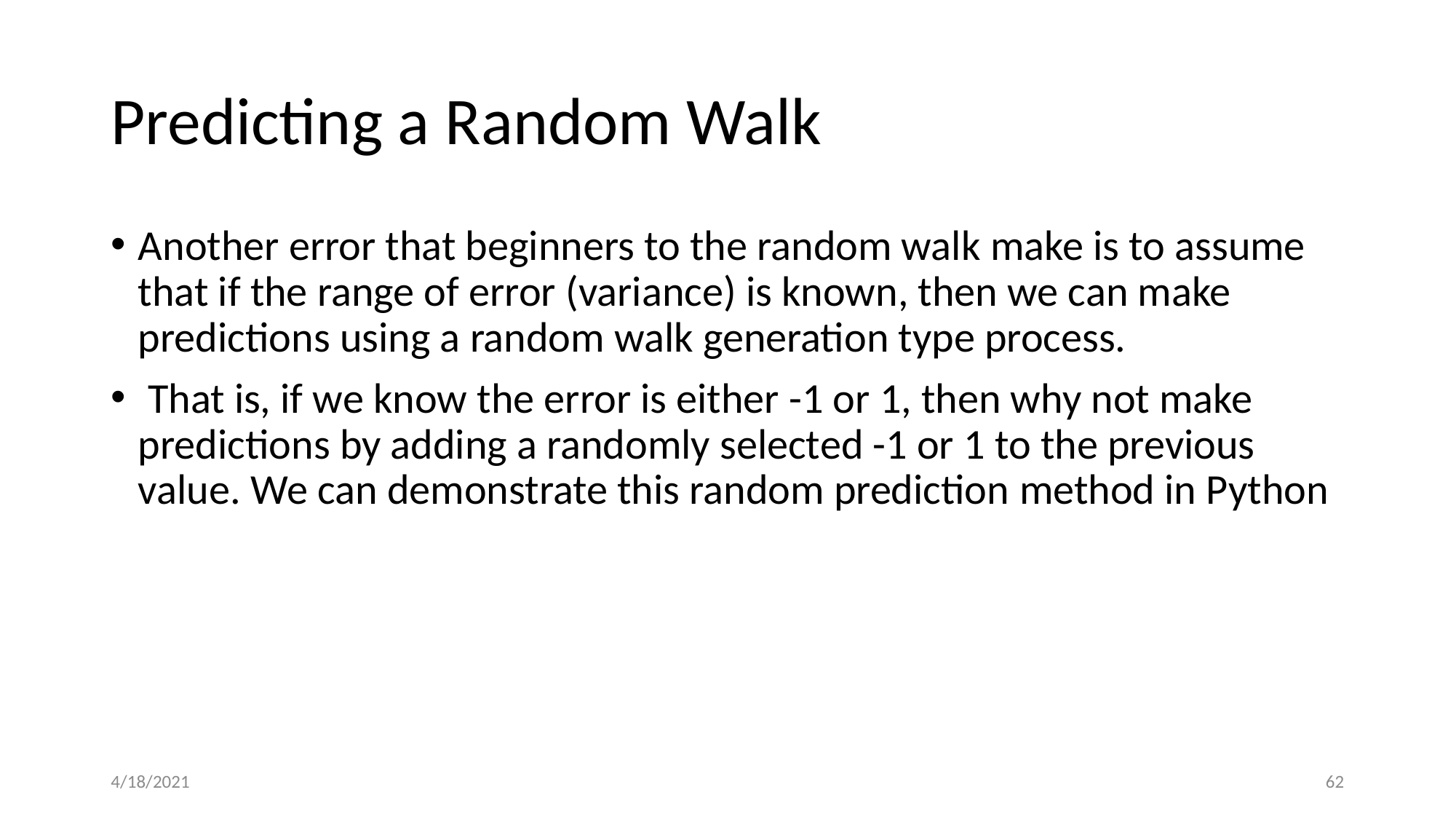

# Predicting a Random Walk
Another error that beginners to the random walk make is to assume that if the range of error (variance) is known, then we can make predictions using a random walk generation type process.
 That is, if we know the error is either -1 or 1, then why not make predictions by adding a randomly selected -1 or 1 to the previous value. We can demonstrate this random prediction method in Python
4/18/2021
62